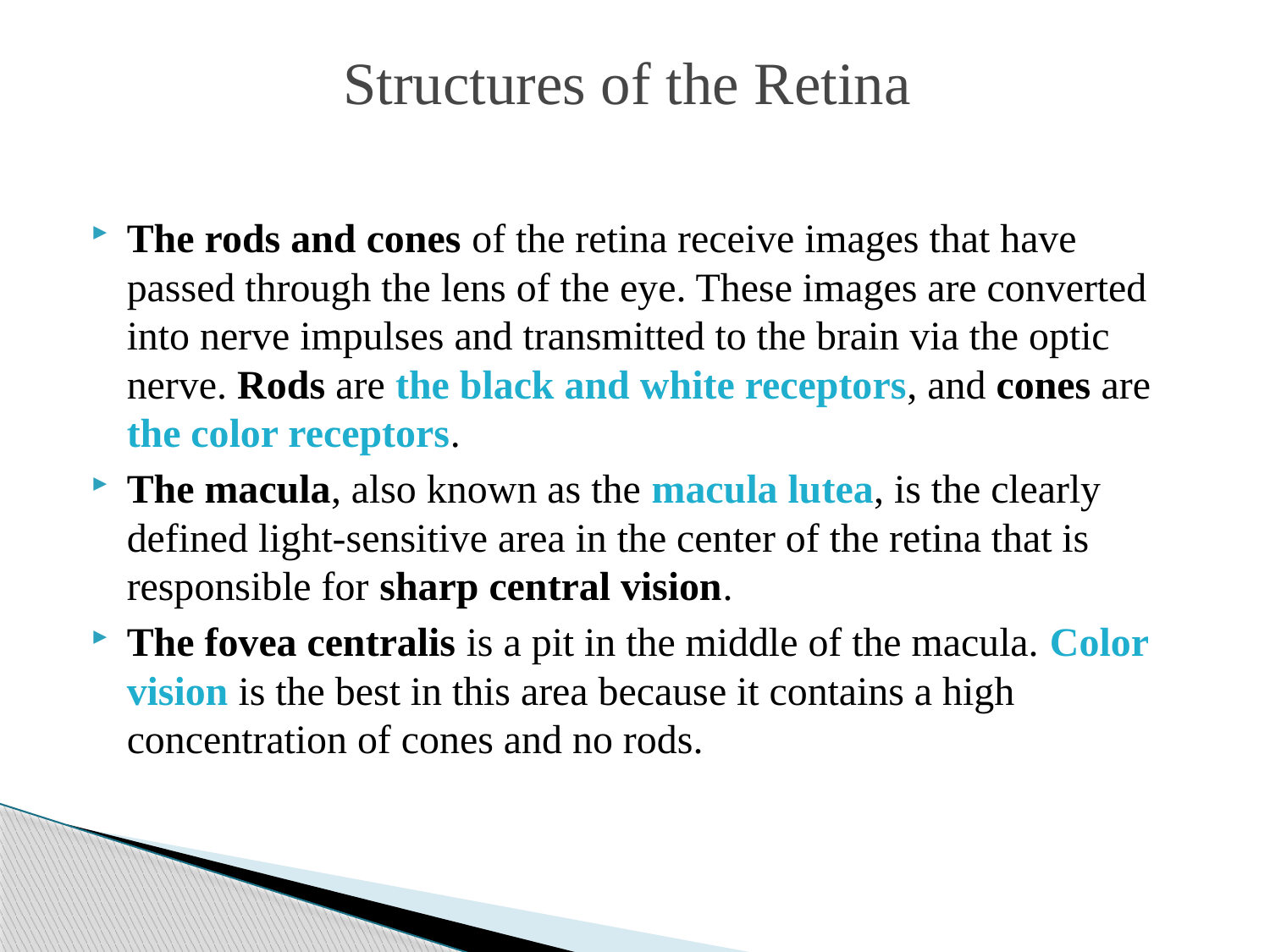

# Structures of the Retina
The rods and cones of the retina receive images that have passed through the lens of the eye. These images are converted into nerve impulses and transmitted to the brain via the optic nerve. Rods are the black and white receptors, and cones are the color receptors.
The macula, also known as the macula lutea, is the clearly defined light-sensitive area in the center of the retina that is responsible for sharp central vision.
The fovea centralis is a pit in the middle of the macula. Color vision is the best in this area because it contains a high concentration of cones and no rods.